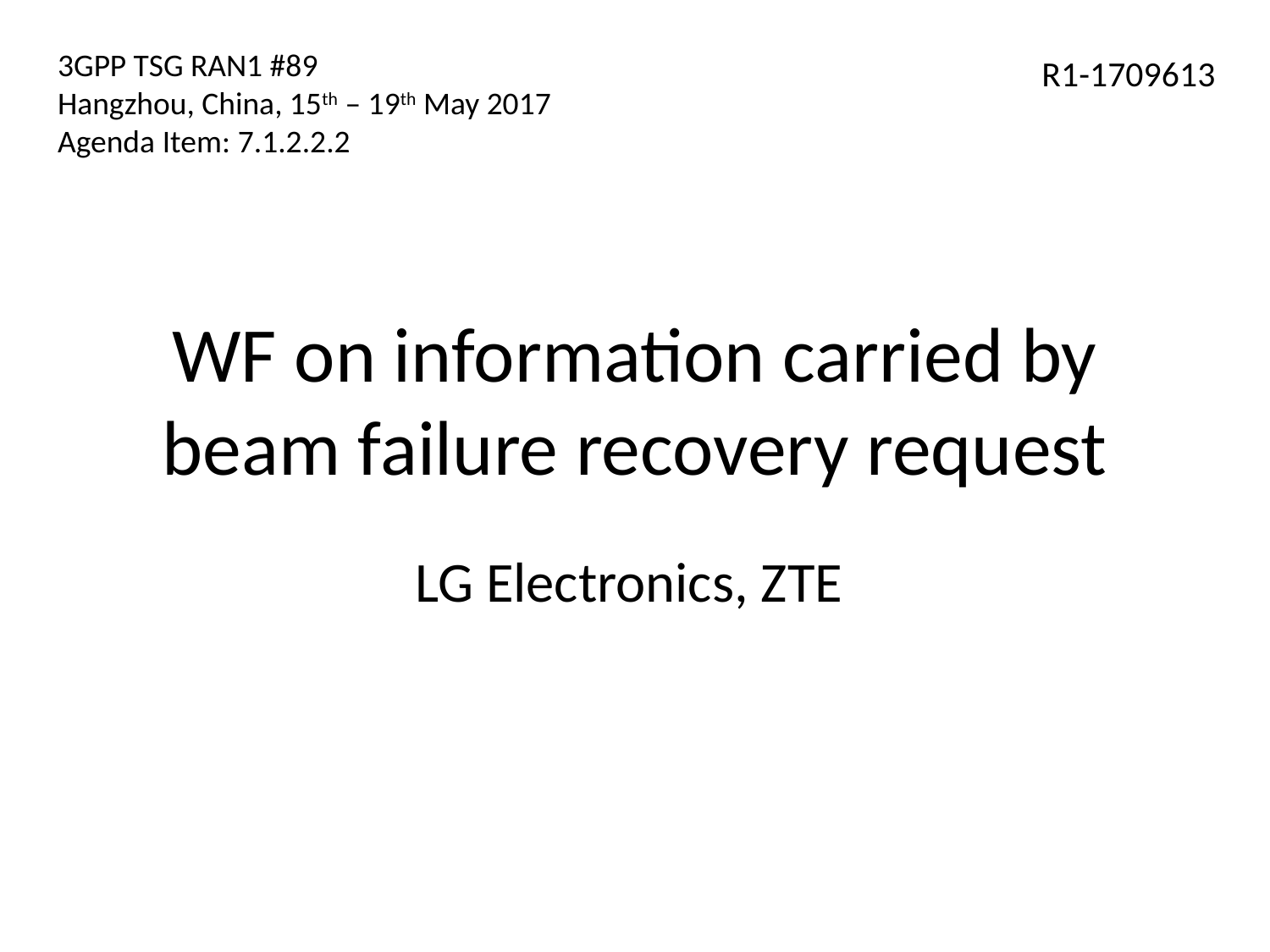

3GPP TSG RAN1 #89
Hangzhou, China, 15th – 19th May 2017
Agenda Item: 7.1.2.2.2
R1-1709613
# WF on information carried by beam failure recovery request
LG Electronics, ZTE